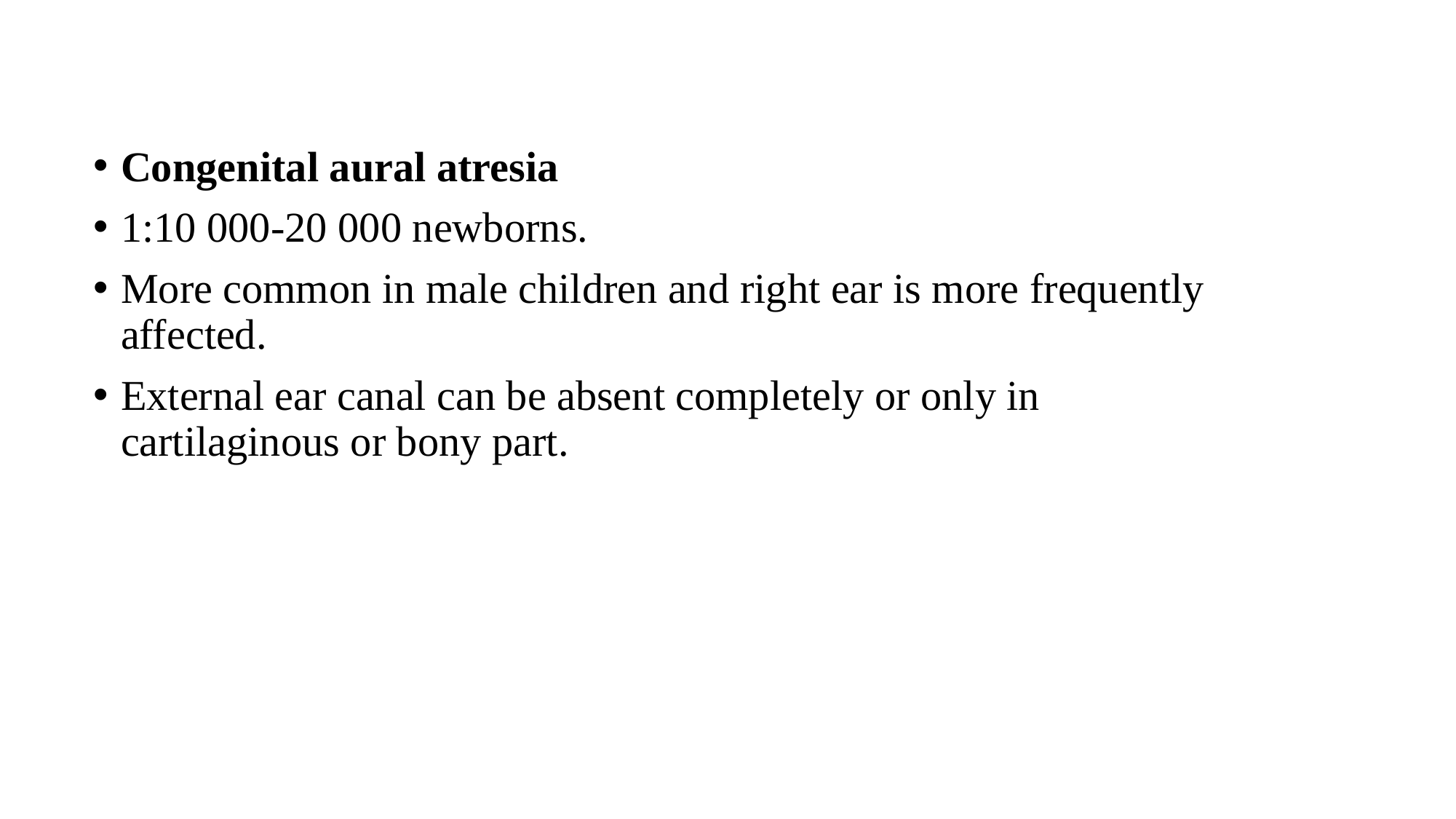

Congenital aural atresia
1:10 000-20 000 newborns.
More common in male children and right ear is more frequently affected.
External ear canal can be absent completely or only in cartilaginous or bony part.